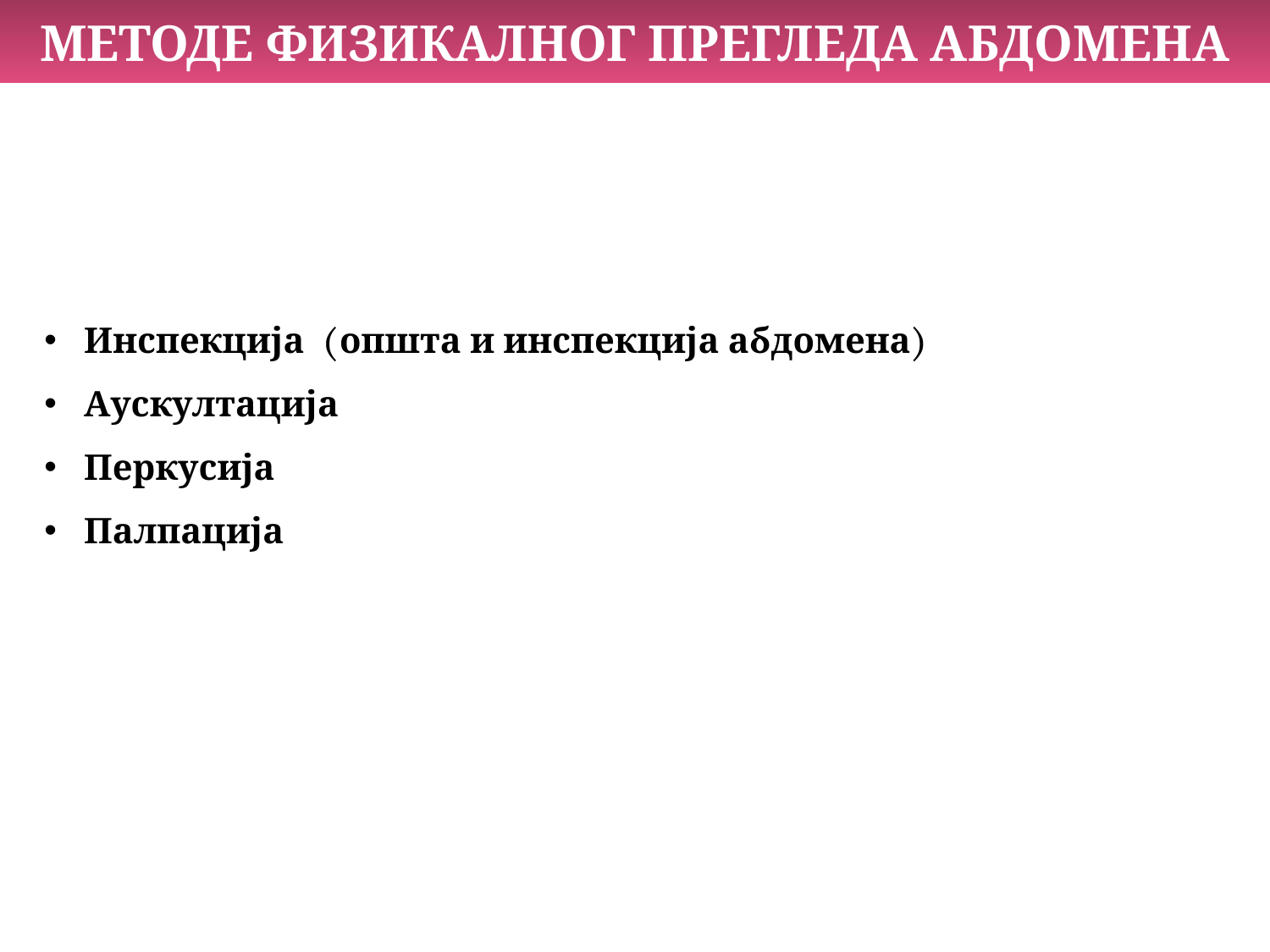

МЕТОДЕ ФИЗИКАЛНОГ ПРЕГЛЕДА АБДОМЕНА

Инспекција  (општа и инспекција абдомена)
Аускултација
Перкусија
Палпација